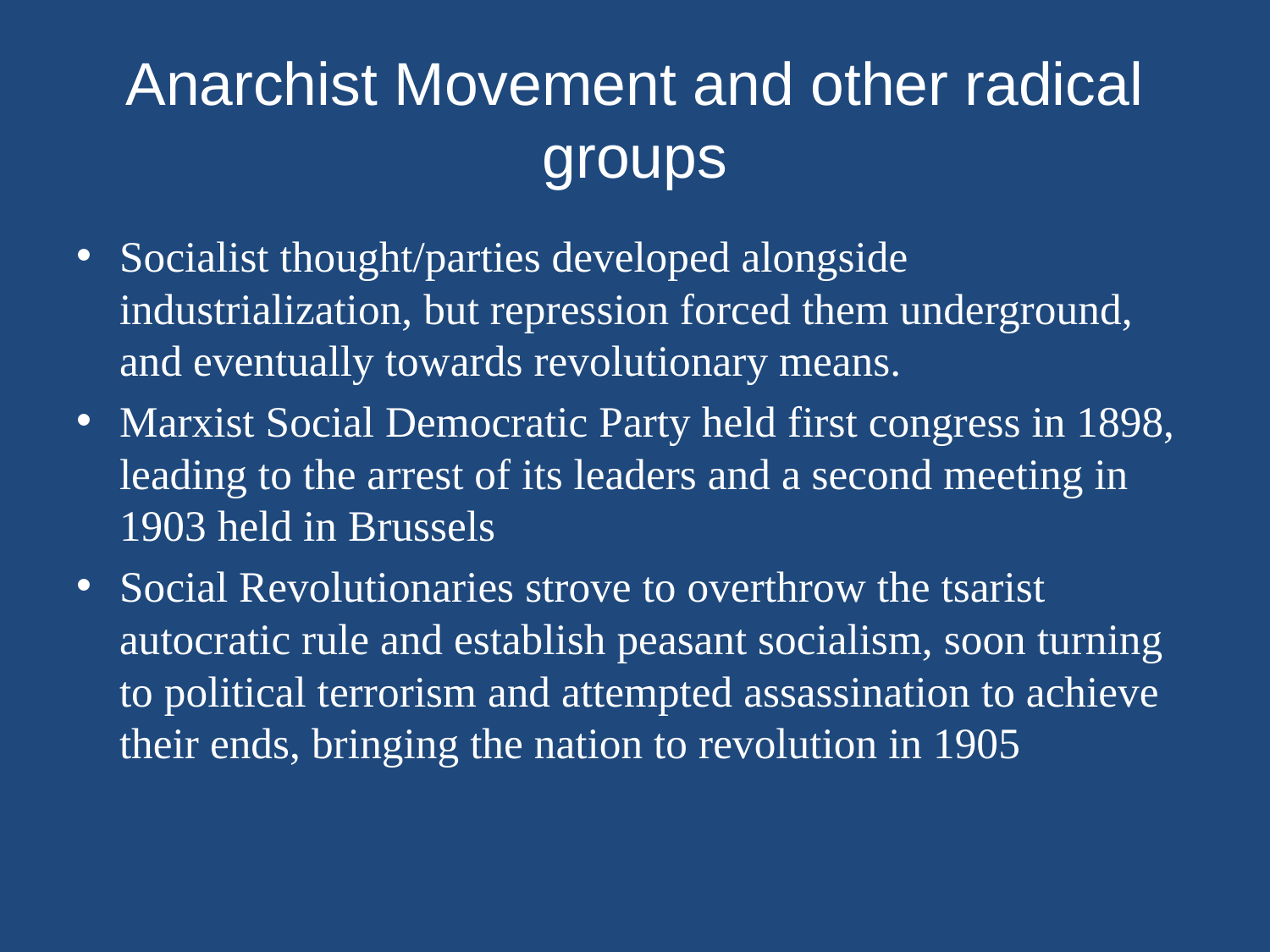

# Anarchist Movement and other radical groups
Socialist thought/parties developed alongside industrialization, but repression forced them underground, and eventually towards revolutionary means.
Marxist Social Democratic Party held first congress in 1898, leading to the arrest of its leaders and a second meeting in 1903 held in Brussels
Social Revolutionaries strove to overthrow the tsarist autocratic rule and establish peasant socialism, soon turning to political terrorism and attempted assassination to achieve their ends, bringing the nation to revolution in 1905